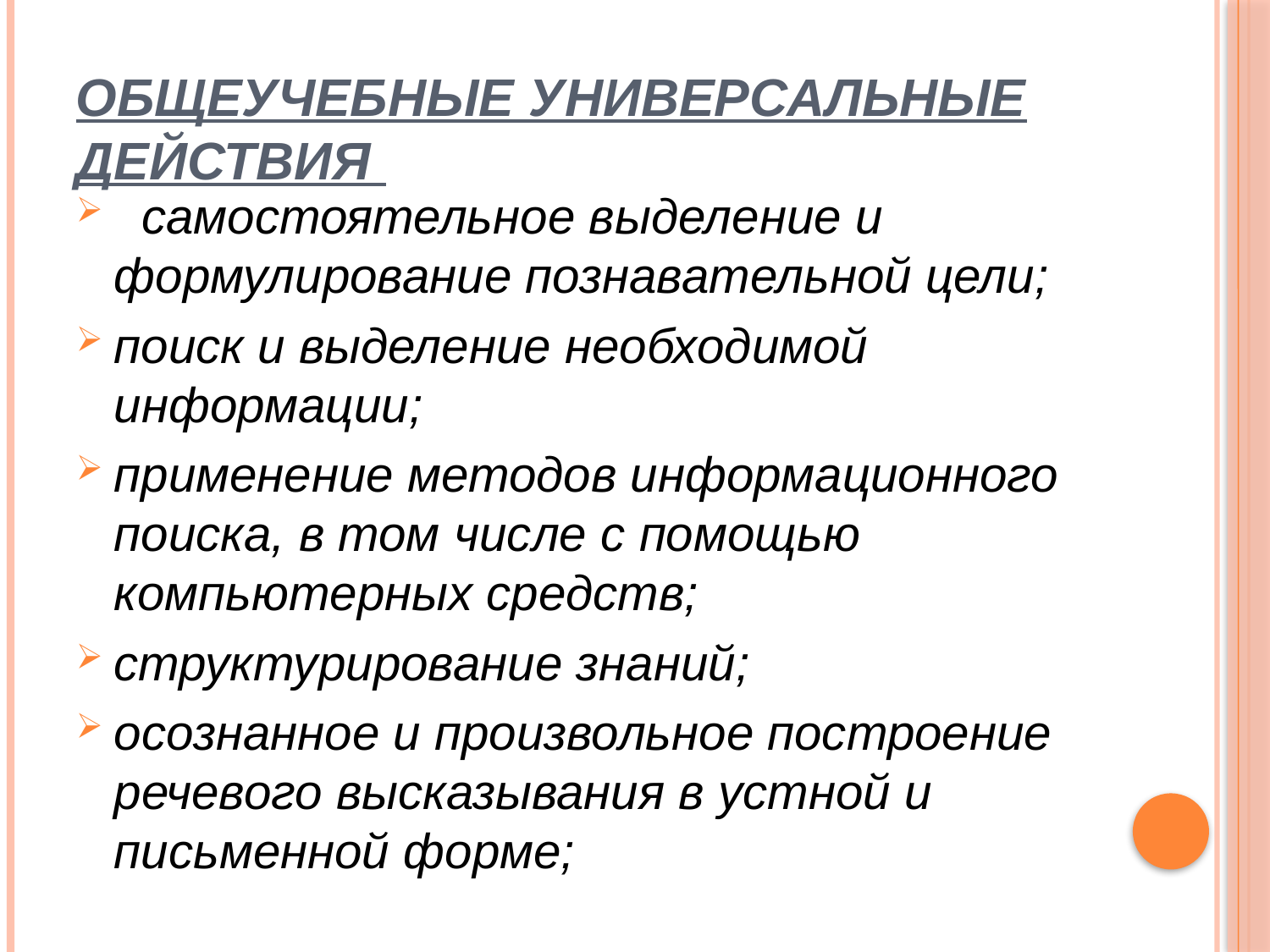

# Общеучебные универсальные действия
  самостоятельное выделение и формулирование познавательной цели;
поиск и выделение необходимой информации;
применение методов информационного поиска, в том числе с помощью компьютерных средств;
структурирование знаний;
осознанное и произвольное построение речевого высказывания в устной и письменной форме;